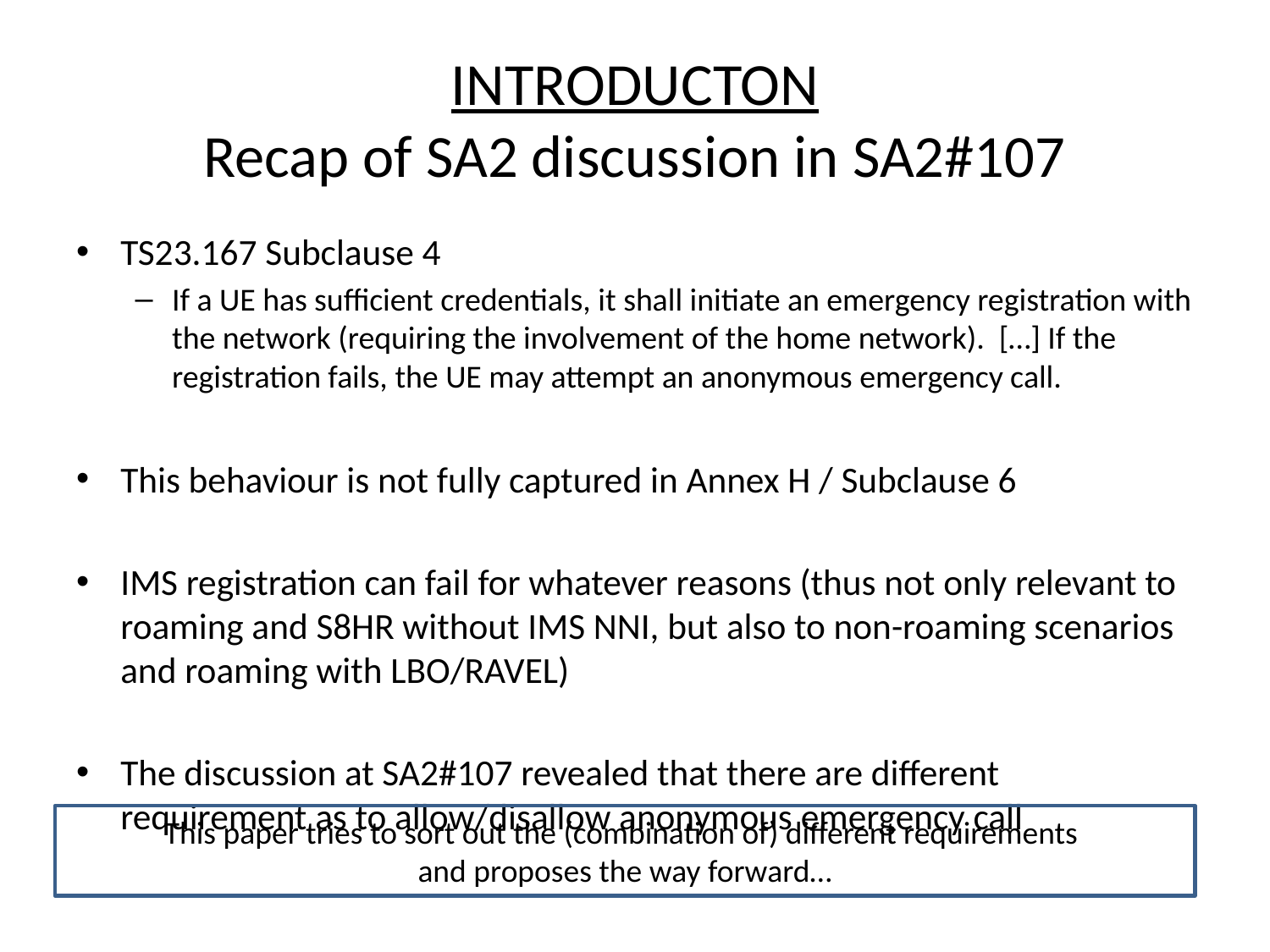

# INTRODUCTON Recap of SA2 discussion in SA2#107
TS23.167 Subclause 4
If a UE has sufficient credentials, it shall initiate an emergency registration with the network (requiring the involvement of the home network).  […] If the registration fails, the UE may attempt an anonymous emergency call.

This behaviour is not fully captured in Annex H / Subclause 6

IMS registration can fail for whatever reasons (thus not only relevant to roaming and S8HR without IMS NNI, but also to non-roaming scenarios and roaming with LBO/RAVEL)

The discussion at SA2#107 revealed that there are different requirement as to allow/disallow anonymous emergency call

This paper tries to sort out the (combination of) different requirements
and proposes the way forward…